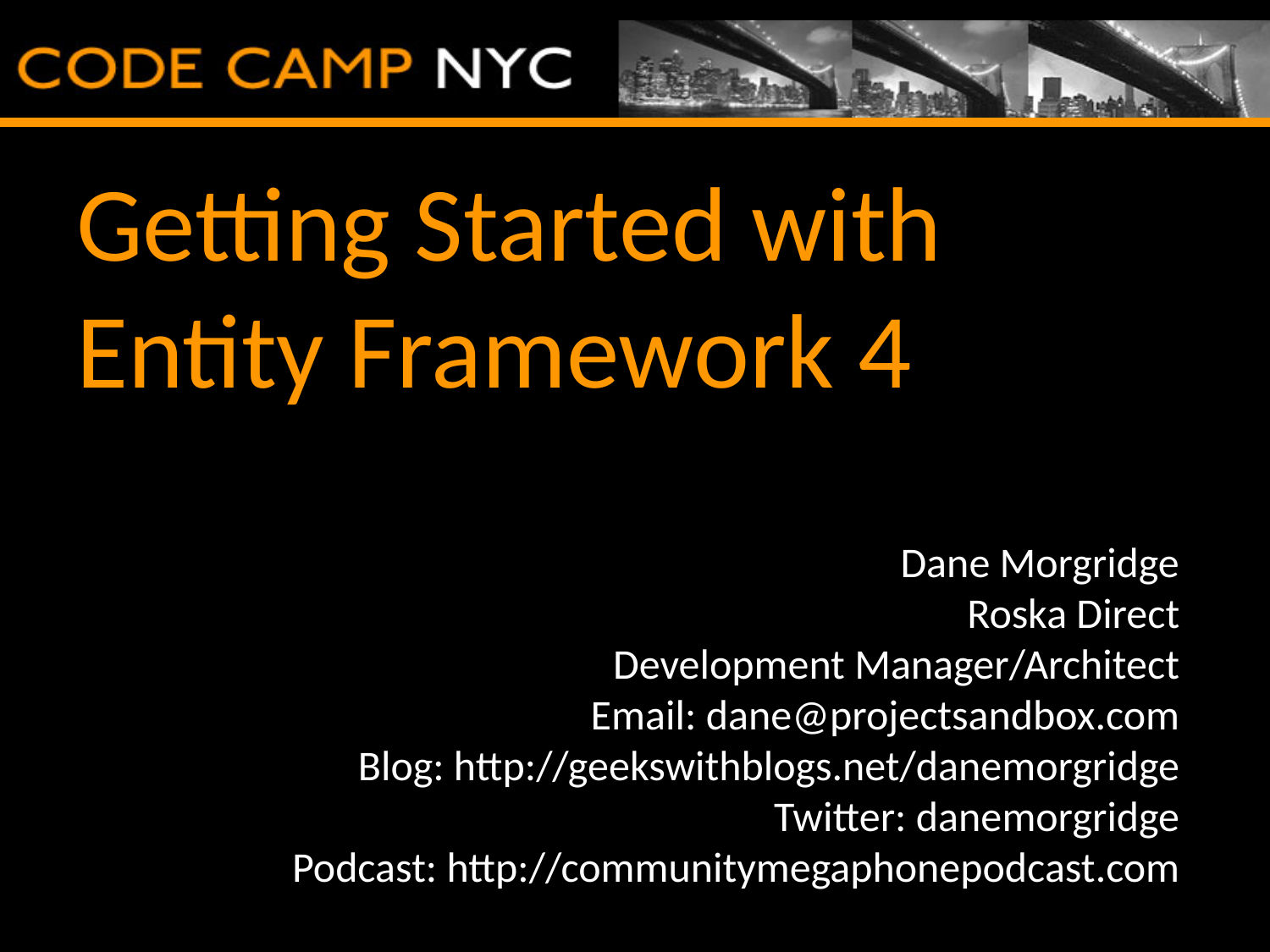

# Getting Started with Entity Framework 4
Dane Morgridge
Roska Direct
Development Manager/Architect
Email: dane@projectsandbox.com
Blog: http://geekswithblogs.net/danemorgridge
Twitter: danemorgridge
Podcast: http://communitymegaphonepodcast.com